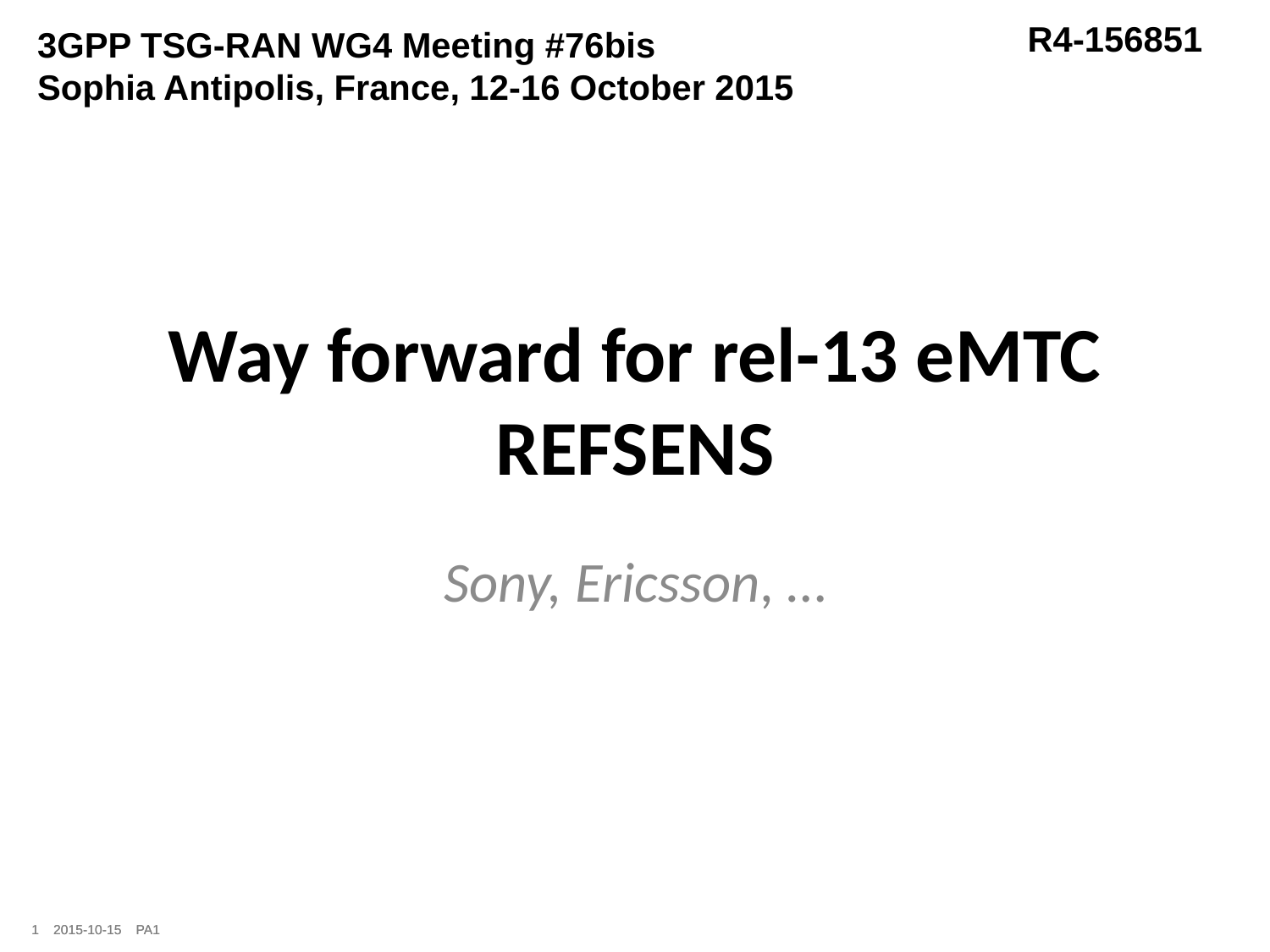

R4-156851
3GPP TSG-RAN WG4 Meeting #76bis
Sophia Antipolis, France, 12-16 October 2015
# Way forward for rel-13 eMTC REFSENS
Sony, Ericsson, …